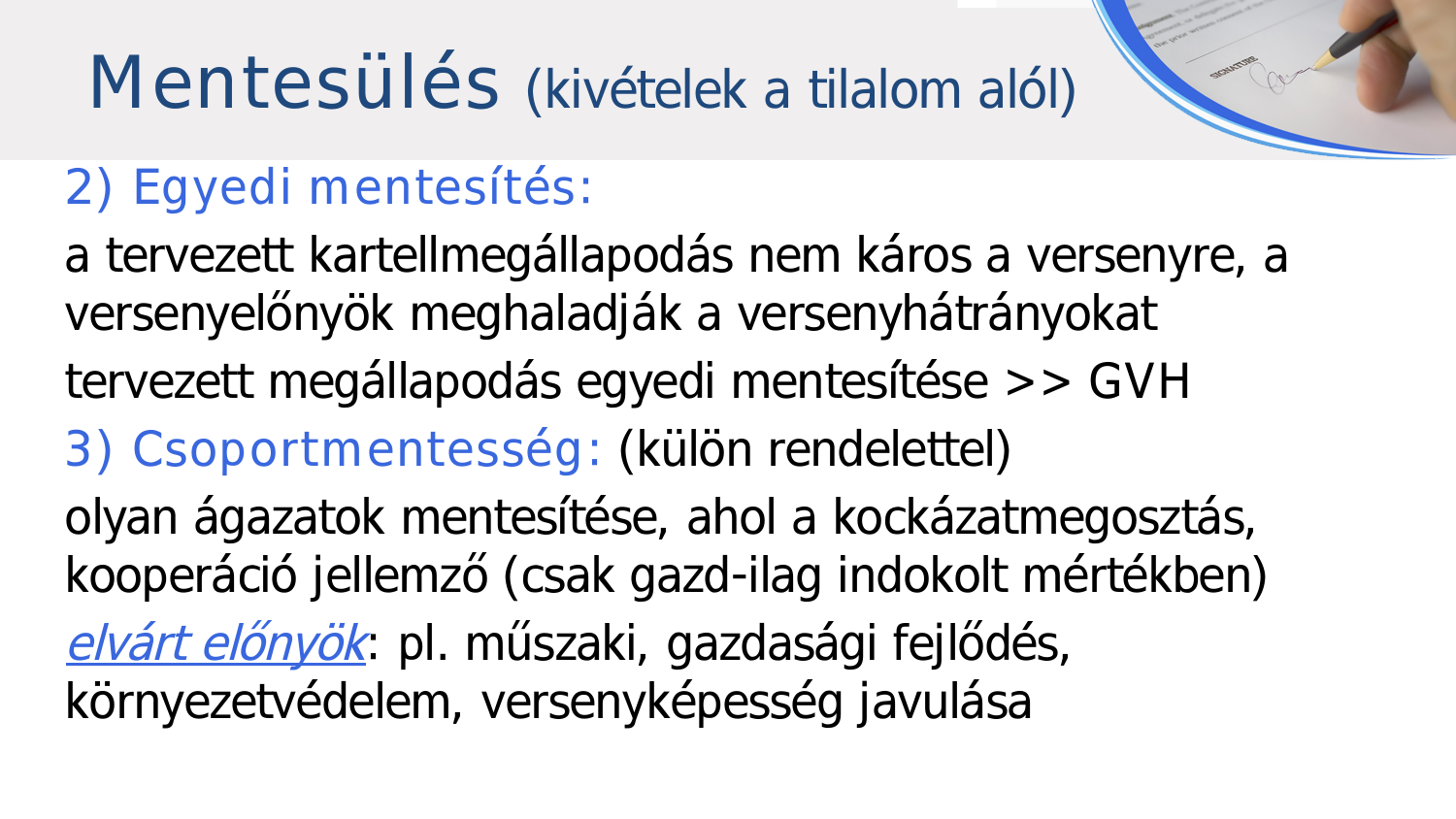

Mentesülés (kivételek a tilalom alól)
2) Egyedi mentesítés:
a tervezett kartellmegállapodás nem káros a versenyre, a versenyelőnyök meghaladják a versenyhátrányokat
tervezett megállapodás egyedi mentesítése >> GVH
3) Csoportmentesség: (külön rendelettel)
olyan ágazatok mentesítése, ahol a kockázatmegosztás, kooperáció jellemző (csak gazd-ilag indokolt mértékben)
elvárt előnyök: pl. műszaki, gazdasági fejlődés, környezetvédelem, versenyképesség javulása